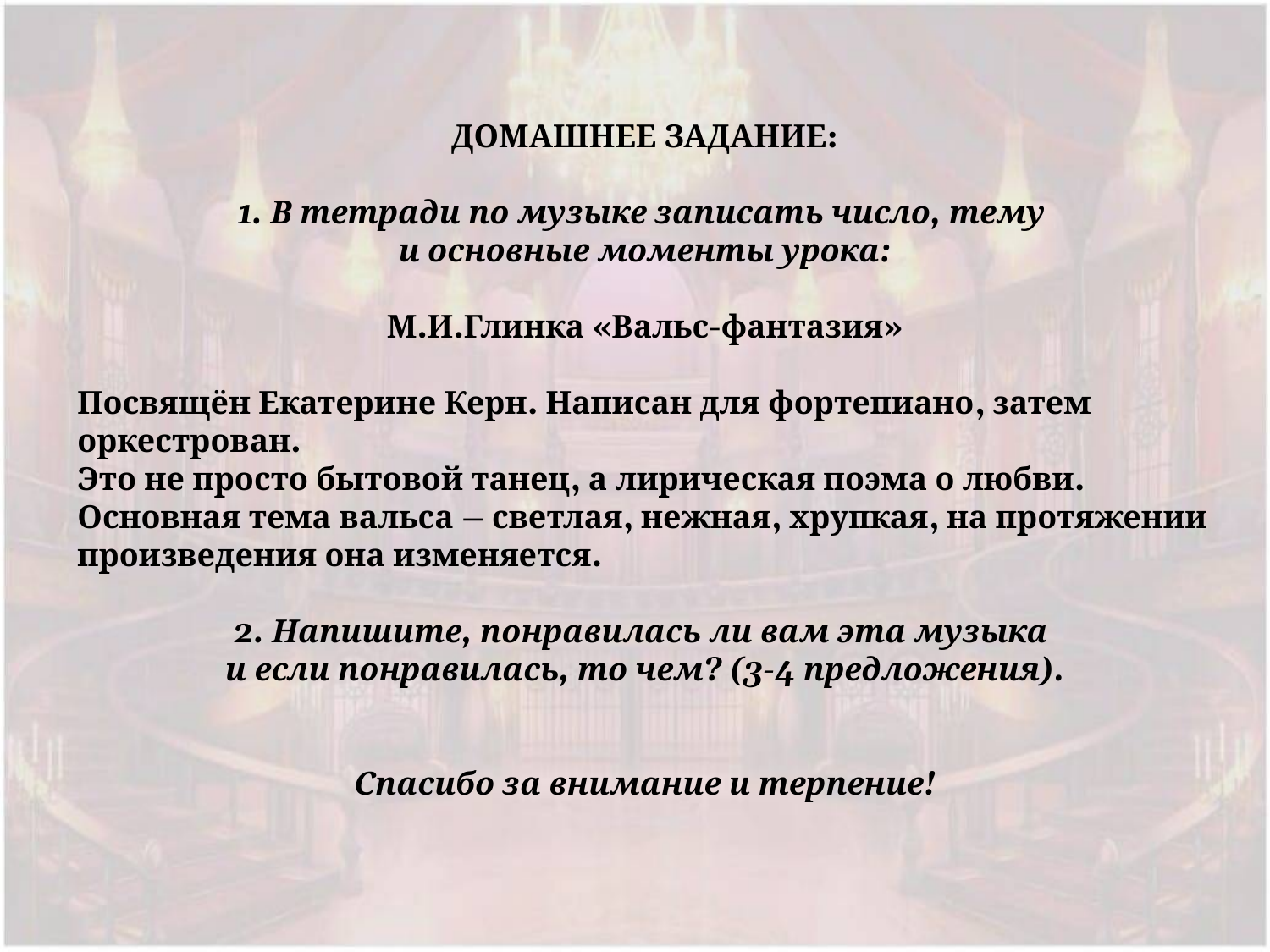

ДОМАШНЕЕ ЗАДАНИЕ:

1. В тетради по музыке записать число, тему
и основные моменты урока:

М.И.Глинка «Вальс-фантазия»

Посвящён Екатерине Керн. Написан для фортепиано, затем оркестрован.
Это не просто бытовой танец, а лирическая поэма о любви.
Основная тема вальса – светлая, нежная, хрупкая, на протяжении произведения она изменяется.

2. Напишите, понравилась ли вам эта музыка
и если понравилась, то чем? (3-4 предложения).

Спасибо за внимание и терпение!